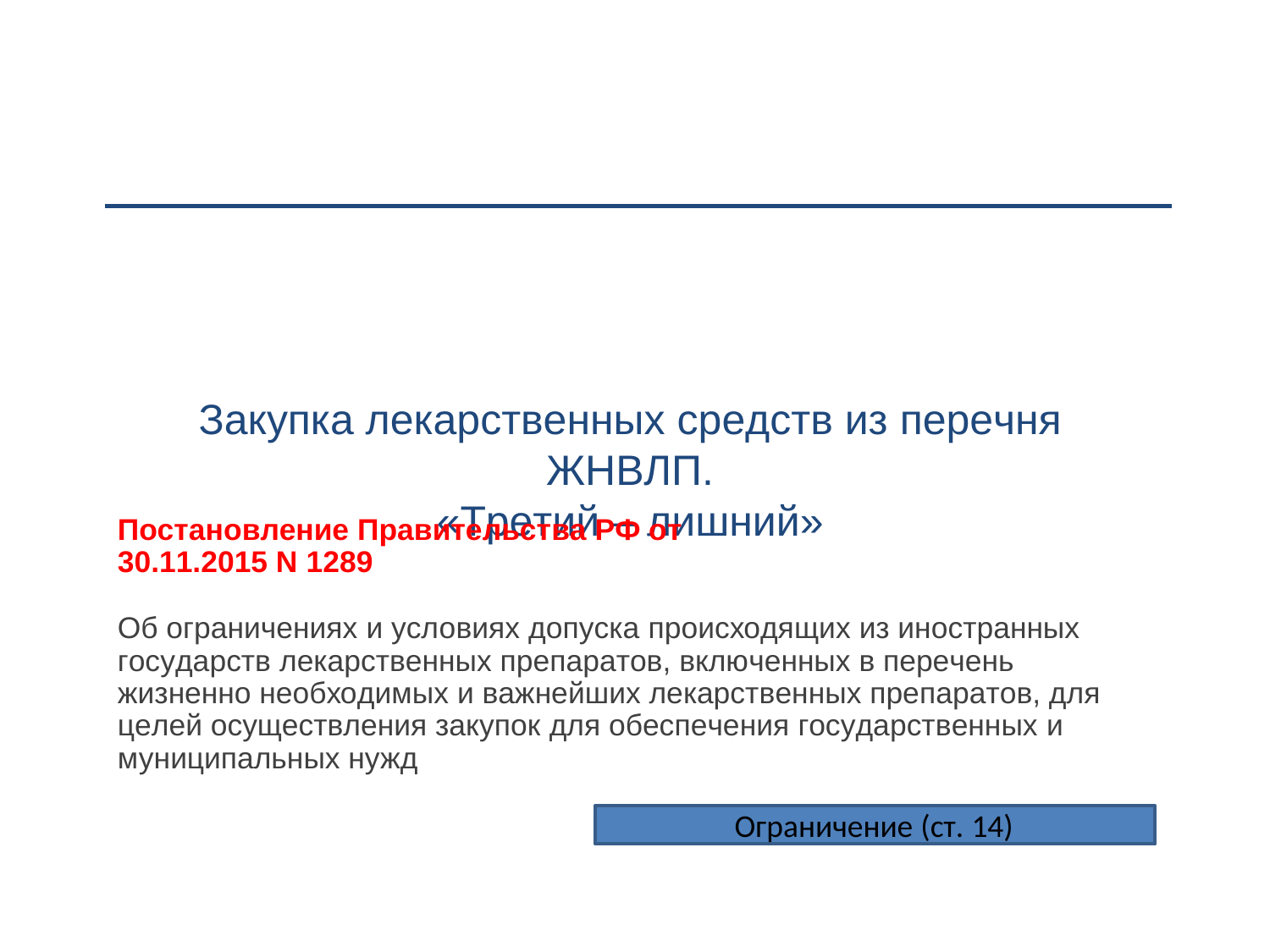

Закупка лекарственных средств из перечня ЖНВЛП.
«Третий – лишний»
Постановление Правительства РФ от 30.11.2015 N 1289

Об ограничениях и условиях допуска происходящих из иностранных государств лекарственных препаратов, включенных в перечень жизненно необходимых и важнейших лекарственных препаратов, для целей осуществления закупок для обеспечения государственных и муниципальных нужд
Ограничение (ст. 14)